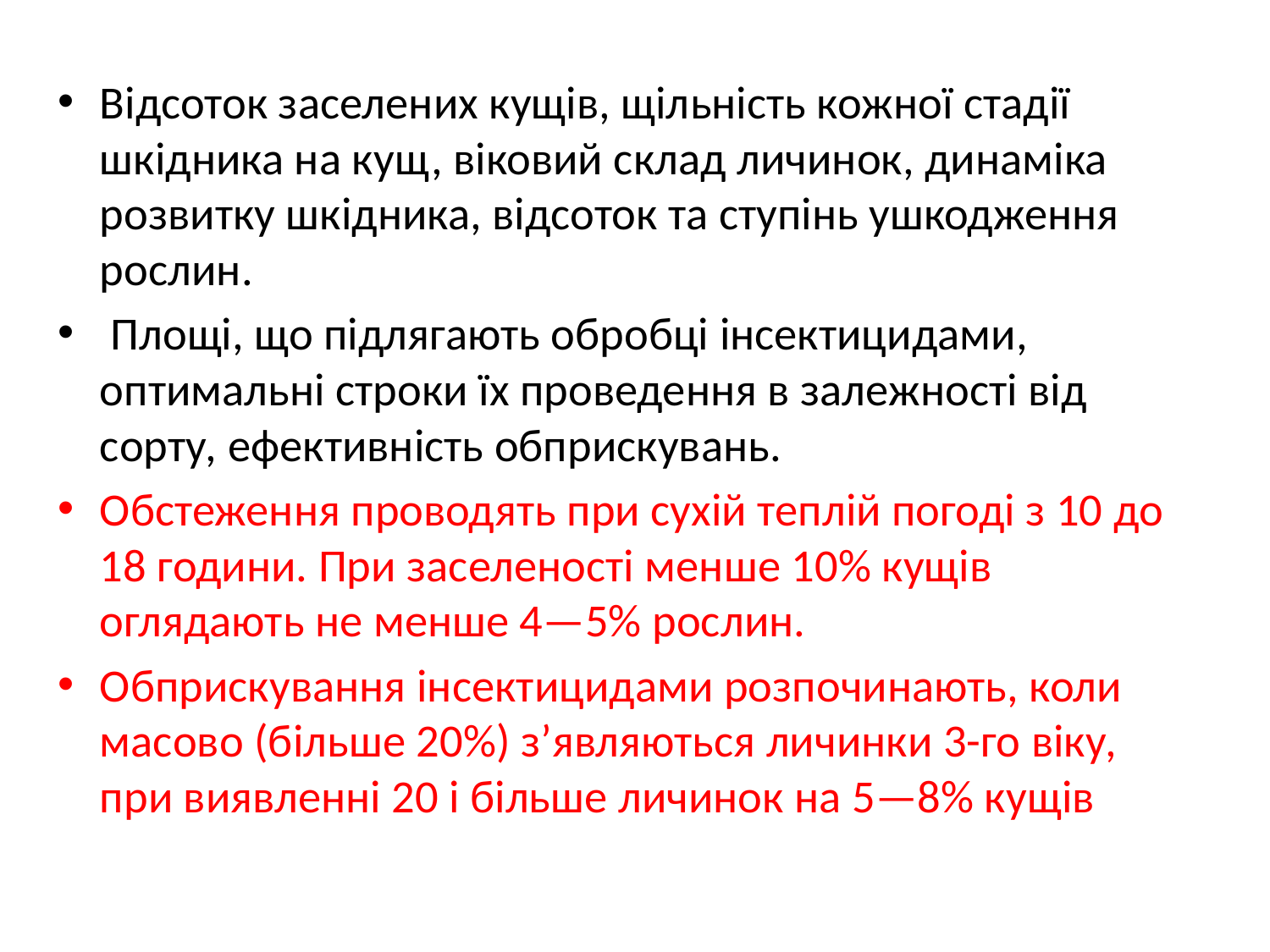

Відсоток заселених кущів, щільність кожної стадії шкідника на кущ, віковий склад личинок, динаміка розвитку шкідника, відсоток та ступінь ушкодження рослин.
 Площі, що підлягають обробці інсектицидами, оптимальні строки їх проведення в залежності від сорту, ефективність обприскувань.
Обстеження проводять при сухій теплій погоді з 10 до 18 години. При заселеності менше 10% кущів оглядають не менше 4—5% рослин.
Обприскування інсектицидами розпочинають, коли масово (більше 20%) з’являються личинки 3-го віку, при виявленні 20 і більше личинок на 5—8% кущів